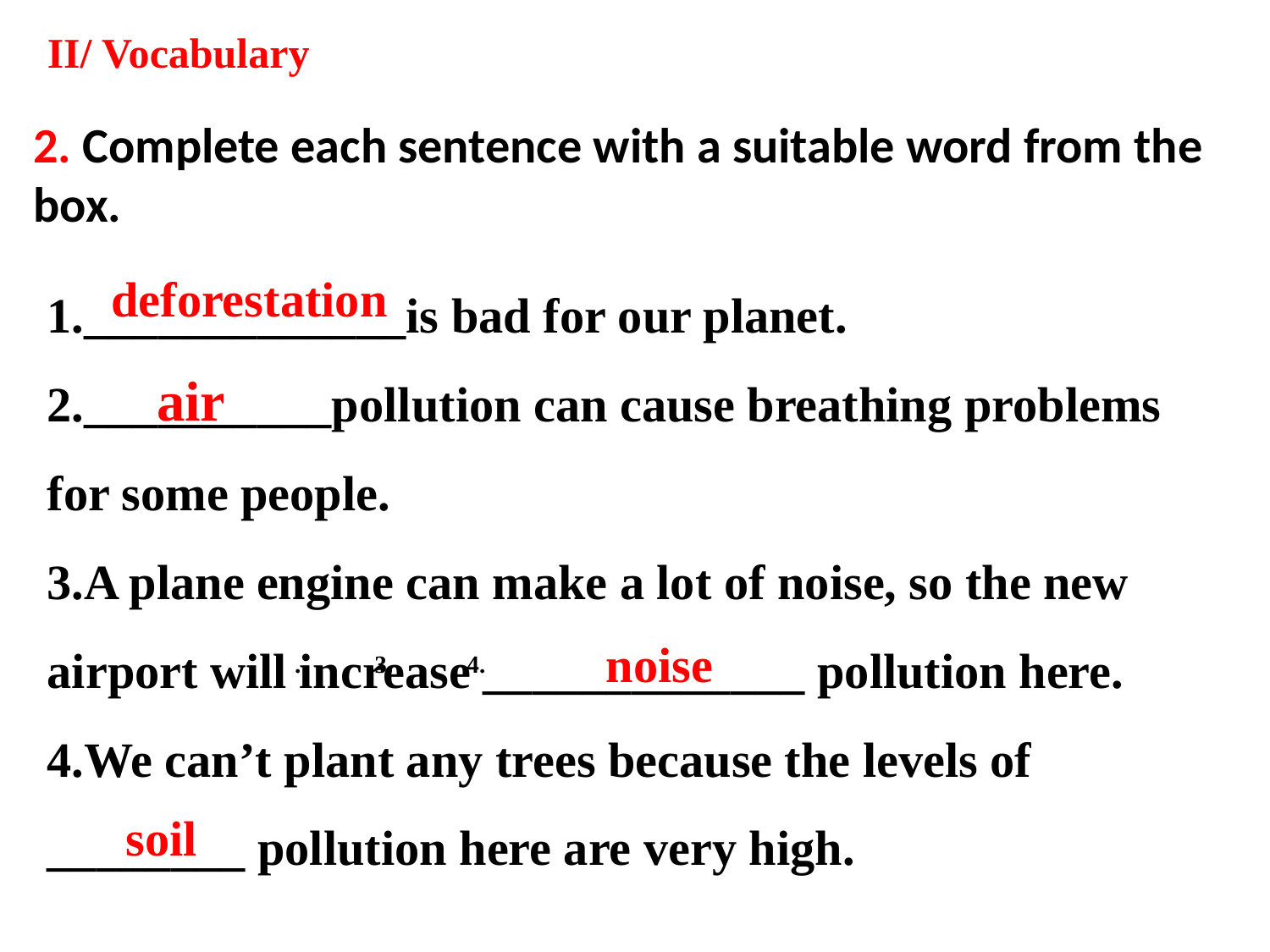

II/ Vocabulary
# 2. Complete each sentence with a suitable word from the box.
1._____________is bad for our planet.
2.__________pollution can cause breathing problems for some people.
3.A plane engine can make a lot of noise, so the new airport will increase _____________ pollution here.
4.We can’t plant any trees because the levels of ________ pollution here are very high.
deforestation
air
noise
.            3.            4.
soil